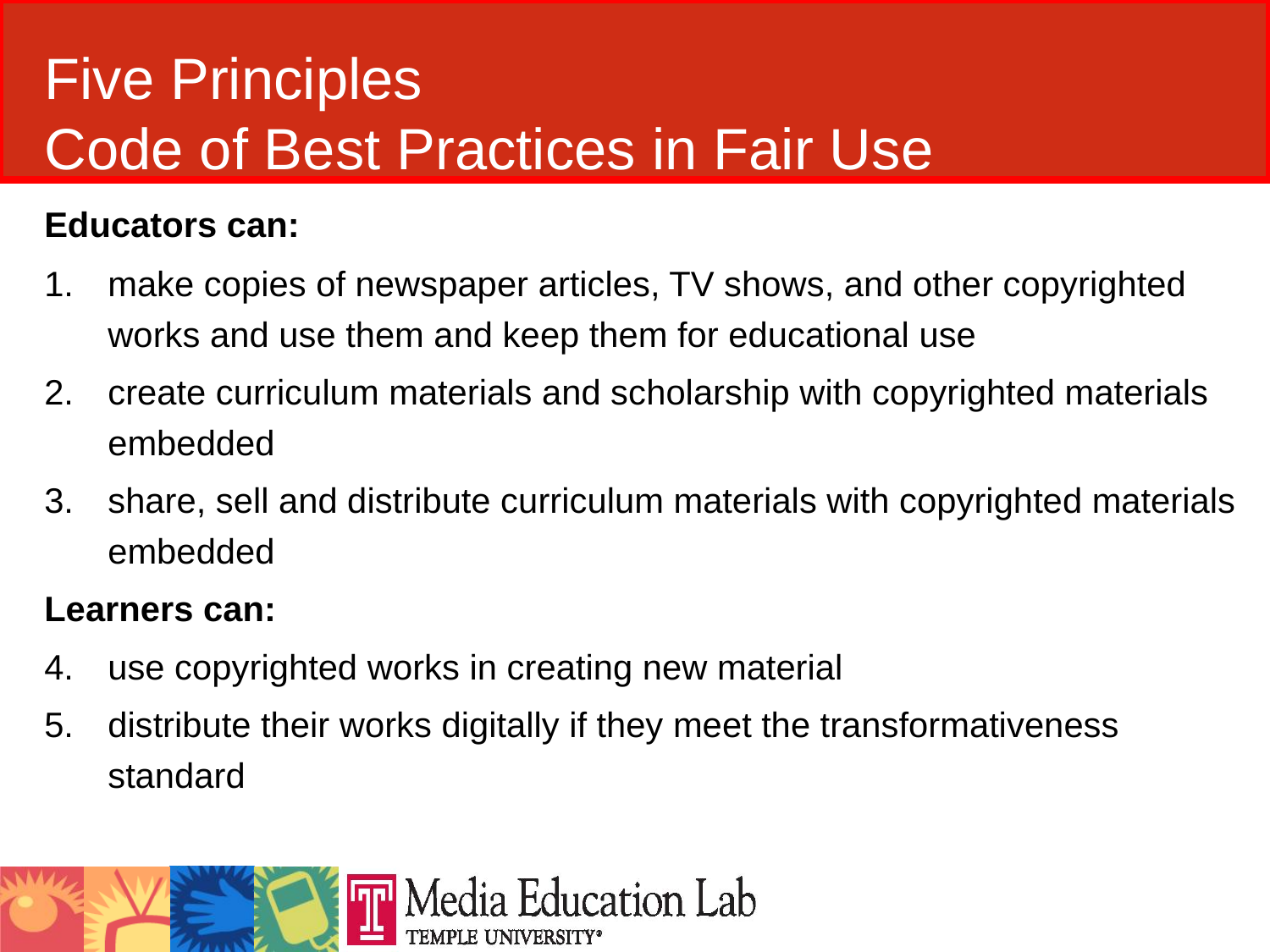

Five Principles
Code of Best Practices in Fair Use
Educators can:
make copies of newspaper articles, TV shows, and other copyrighted works and use them and keep them for educational use
create curriculum materials and scholarship with copyrighted materials embedded
share, sell and distribute curriculum materials with copyrighted materials embedded
Learners can:
use copyrighted works in creating new material
distribute their works digitally if they meet the transformativeness standard